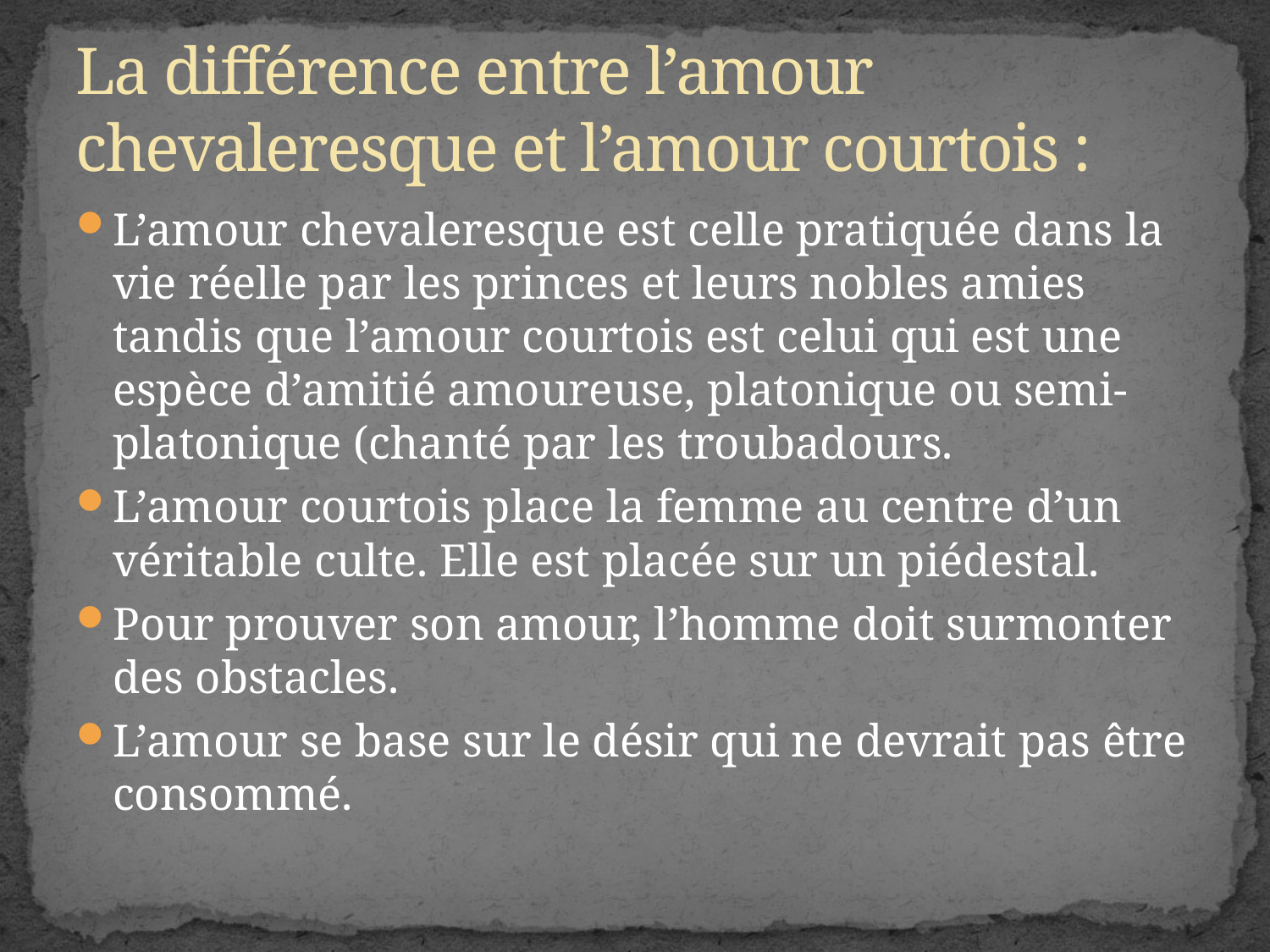

# La différence entre l’amour chevaleresque et l’amour courtois :
L’amour chevaleresque est celle pratiquée dans la vie réelle par les princes et leurs nobles amies tandis que l’amour courtois est celui qui est une espèce d’amitié amoureuse, platonique ou semi-platonique (chanté par les troubadours.
L’amour courtois place la femme au centre d’un véritable culte. Elle est placée sur un piédestal.
Pour prouver son amour, l’homme doit surmonter des obstacles.
L’amour se base sur le désir qui ne devrait pas être consommé.